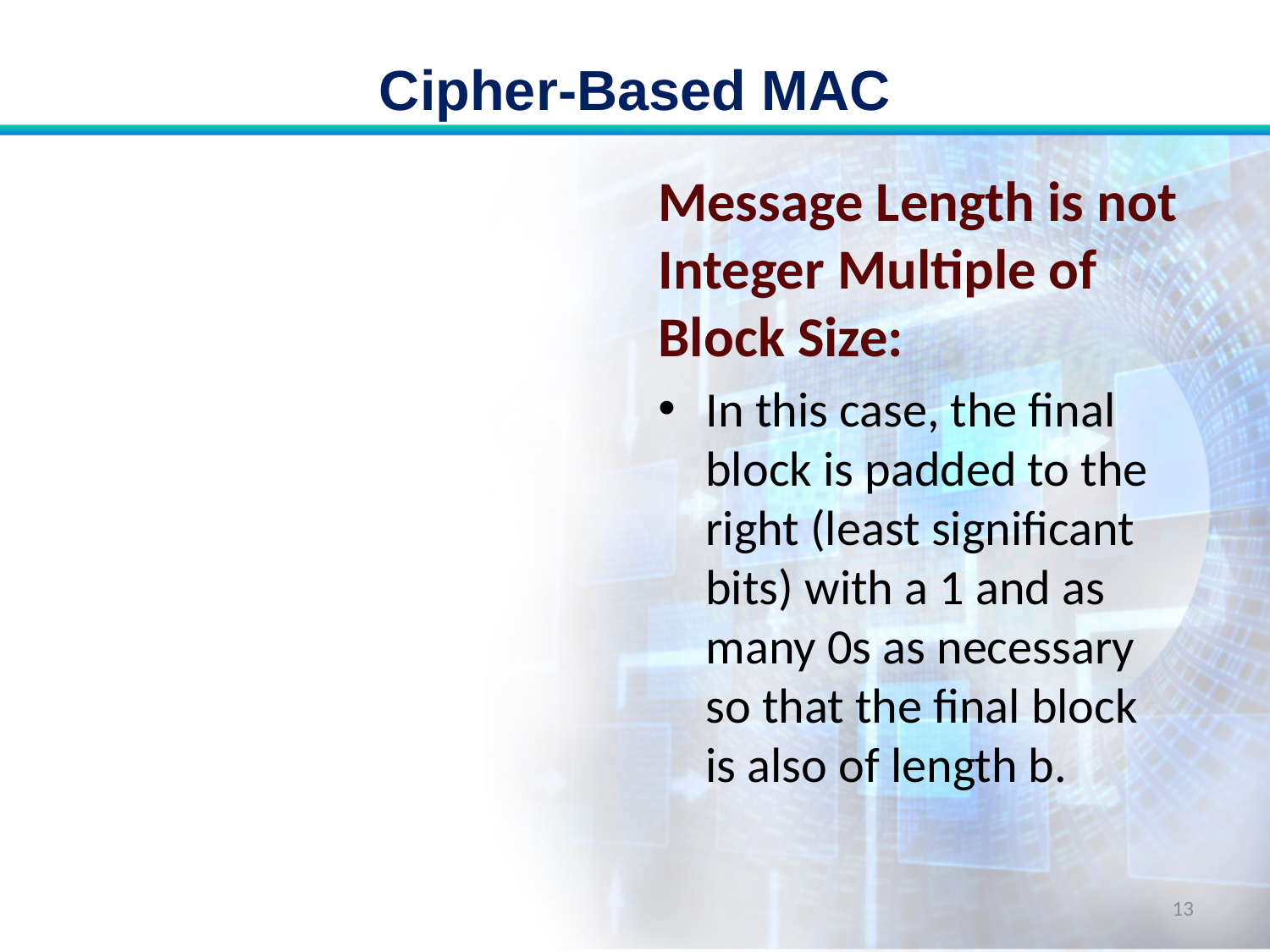

# Cipher-Based MAC
Message Length is not Integer Multiple of Block Size:
In this case, the final block is padded to the right (least significant bits) with a 1 and as many 0s as necessary so that the final block is also of length b.

13